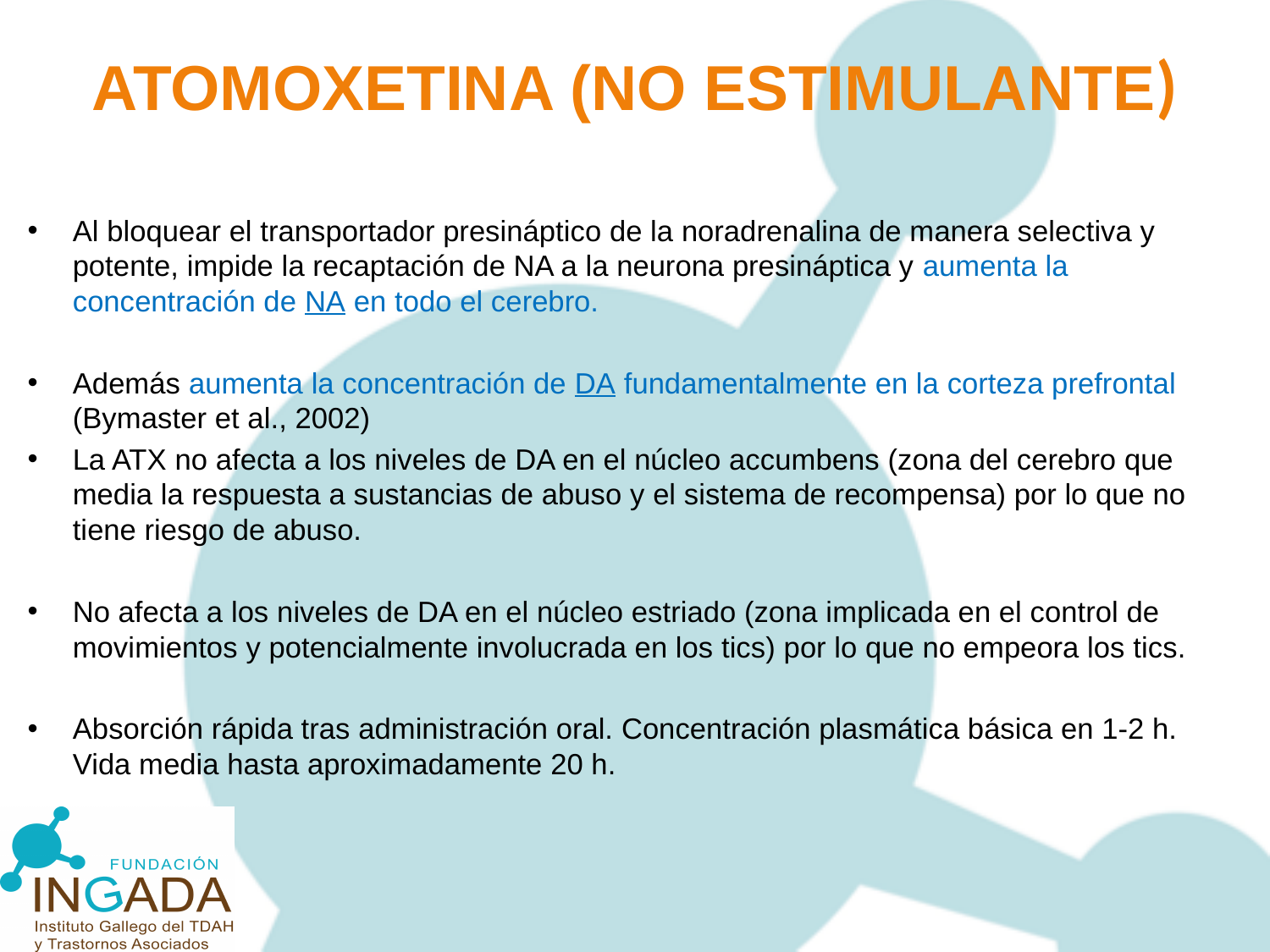

# ATOMOXETINA (NO ESTIMULANTE)

Al bloquear el transportador presináptico de la noradrenalina de manera selectiva y potente, impide la recaptación de NA a la neurona presináptica y aumenta la concentración de NA en todo el cerebro.

Además aumenta la concentración de DA fundamentalmente en la corteza prefrontal (Bymaster et al., 2002)
La ATX no afecta a los niveles de DA en el núcleo accumbens (zona del cerebro que media la respuesta a sustancias de abuso y el sistema de recompensa) por lo que no tiene riesgo de abuso.

No afecta a los niveles de DA en el núcleo estriado (zona implicada en el control de movimientos y potencialmente involucrada en los tics) por lo que no empeora los tics.

Absorción rápida tras administración oral. Concentración plasmática básica en 1-2 h. Vida media hasta aproximadamente 20 h.